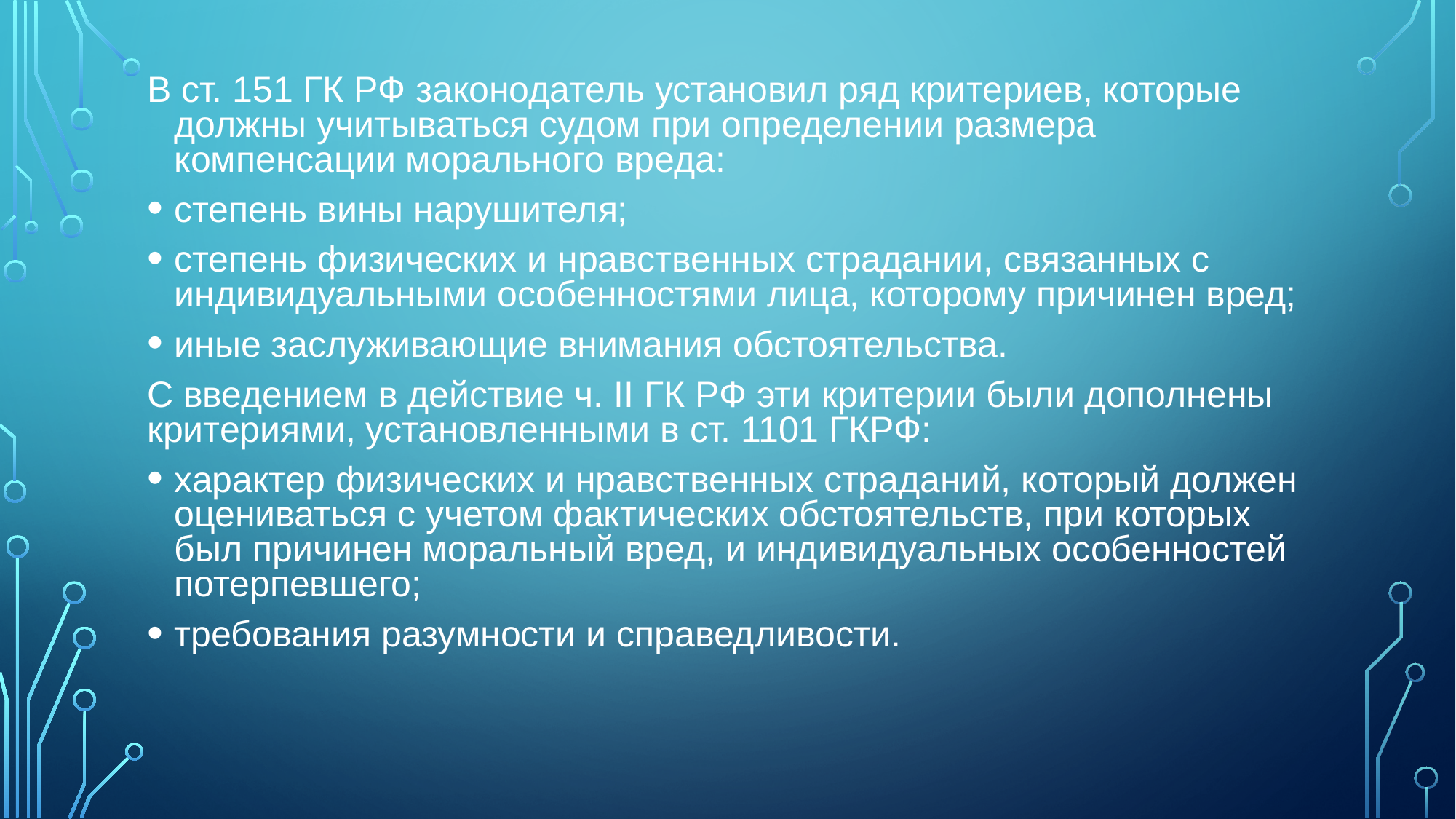

В ст. 151 ГК РФ законодатель установил ряд критериев, которые должны учитываться судом при определении размера компенсации морального вреда:
степень вины нарушителя;
степень физических и нравственных страдании, связанных с индивидуальными особенностями лица, которому причинен вред;
иные заслуживающие внимания обстоятельства.
С введением в действие ч. II ГК РФ эти критерии были дополнены критериями, установленными в ст. 1101 ГКРФ:
характер физических и нравственных страданий, который должен оцениваться с учетом фактических обстоятельств, при которых был причинен моральный вред, и индивидуальных особенностей потерпевшего;
требования разумности и справедливости.